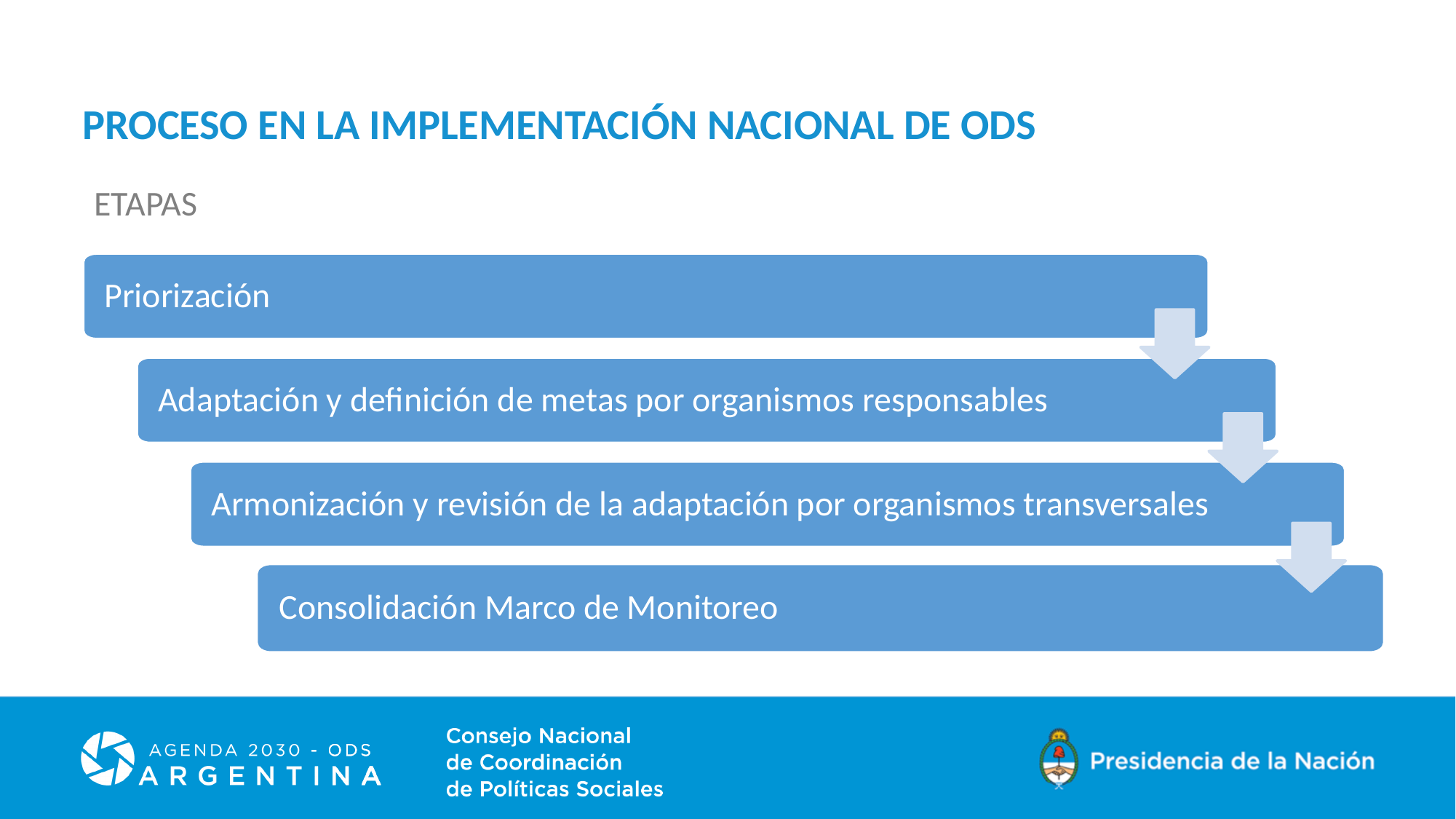

# PROCESO EN LA IMPLEMENTACIÓN NACIONAL DE ODS
ETAPAS

Priorización

Adaptación y definición de metas por organismos responsables

Armonización y revisión de la adaptación por organismos transversales

Consolidación Marco de Monitoreo